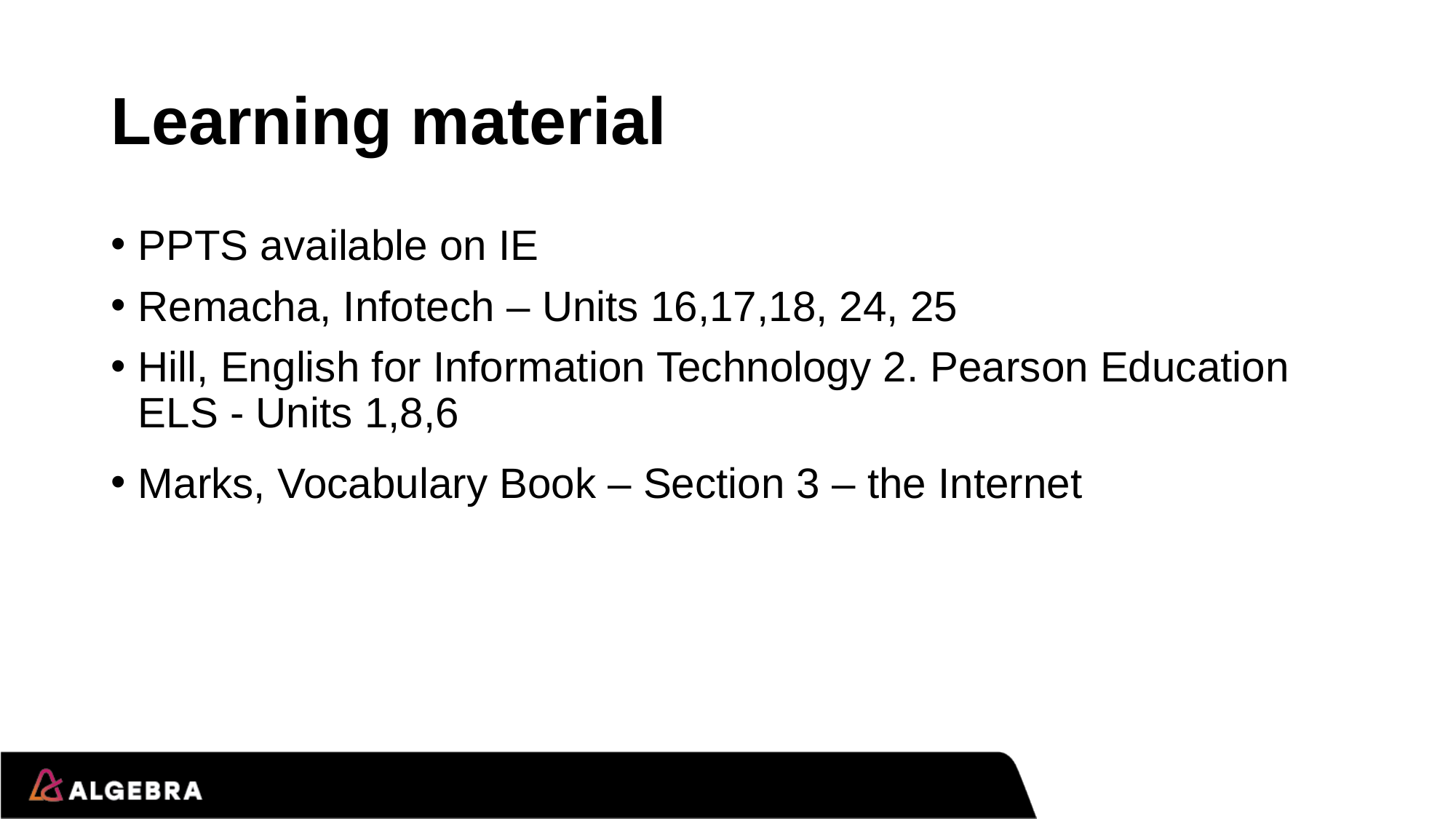

# Learning material
PPTS available on IE
Remacha, Infotech – Units 16,17,18, 24, 25
Hill, English for Information Technology 2. Pearson Education ELS - Units 1,8,6
Marks, Vocabulary Book – Section 3 – the Internet